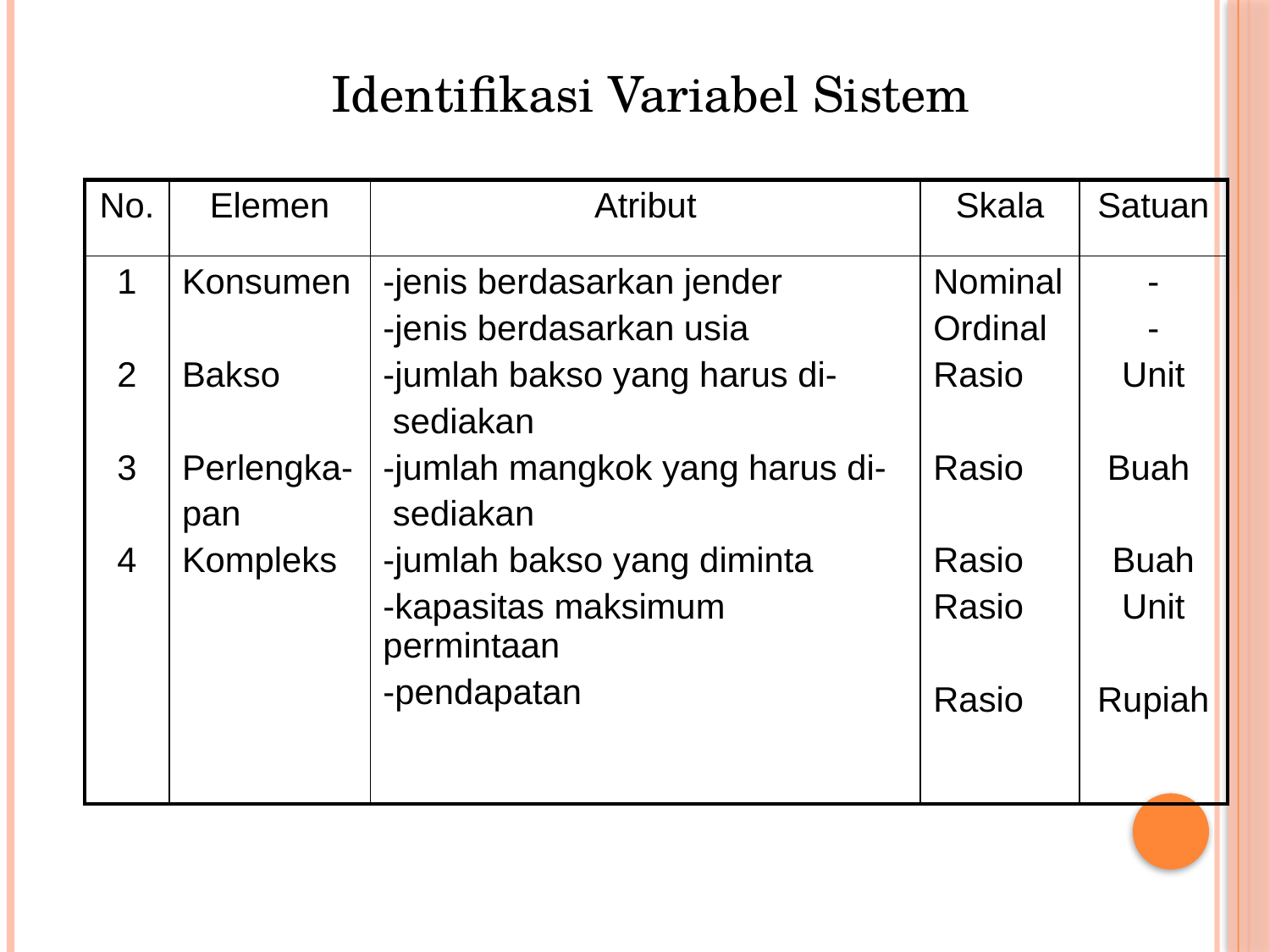

Identifikasi Variabel Sistem
| No. | Elemen | Atribut | Skala | Satuan |
| --- | --- | --- | --- | --- |
| 1 2 3 4 | Konsumen Bakso Perlengka- pan Kompleks | -jenis berdasarkan jender -jenis berdasarkan usia -jumlah bakso yang harus di- sediakan -jumlah mangkok yang harus di- sediakan -jumlah bakso yang diminta -kapasitas maksimum permintaan -pendapatan | Nominal Ordinal Rasio Rasio Rasio Rasio Rasio | - - Unit Buah Buah Unit Rupiah |